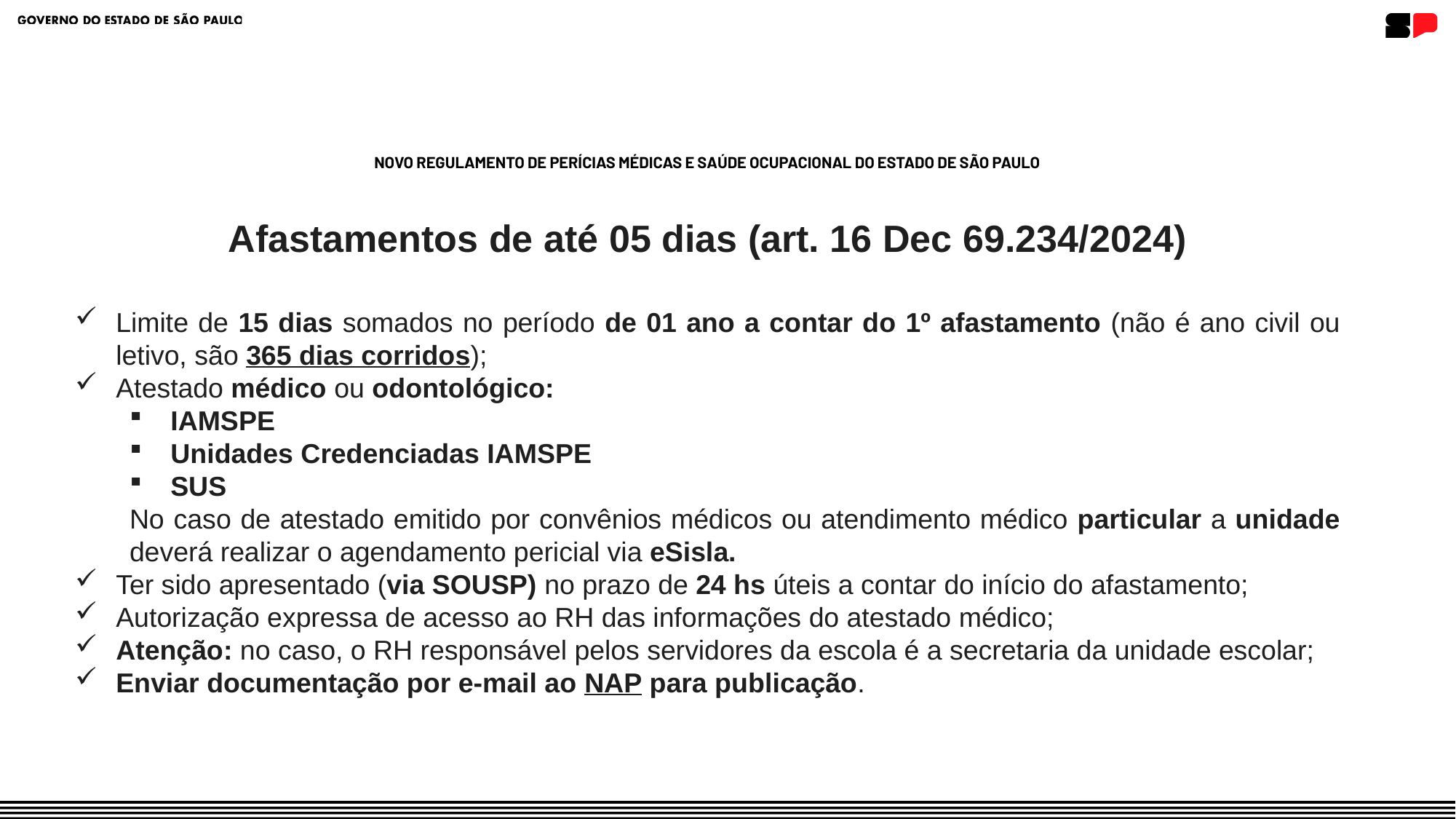

NOVO REGULAMENTO DE PERÍCIAS MÉDICAS E SAÚDE OCUPACIONAL DO ESTADO DE SÃO PAULO

Afastamentos de até 05 dias (art. 16 Dec 69.234/2024)

Limite de 15 dias somados no período de 01 ano a contar do 1º afastamento (não é ano civil ou letivo, são 365 dias corridos);
Atestado médico ou odontológico:
IAMSPE
Unidades Credenciadas IAMSPE
SUS
No caso de atestado emitido por convênios médicos ou atendimento médico particular a unidade deverá realizar o agendamento pericial via eSisla.
Ter sido apresentado (via SOUSP) no prazo de 24 hs úteis a contar do início do afastamento;
Autorização expressa de acesso ao RH das informações do atestado médico;
Atenção: no caso, o RH responsável pelos servidores da escola é a secretaria da unidade escolar;
Enviar documentação por e-mail ao NAP para publicação.